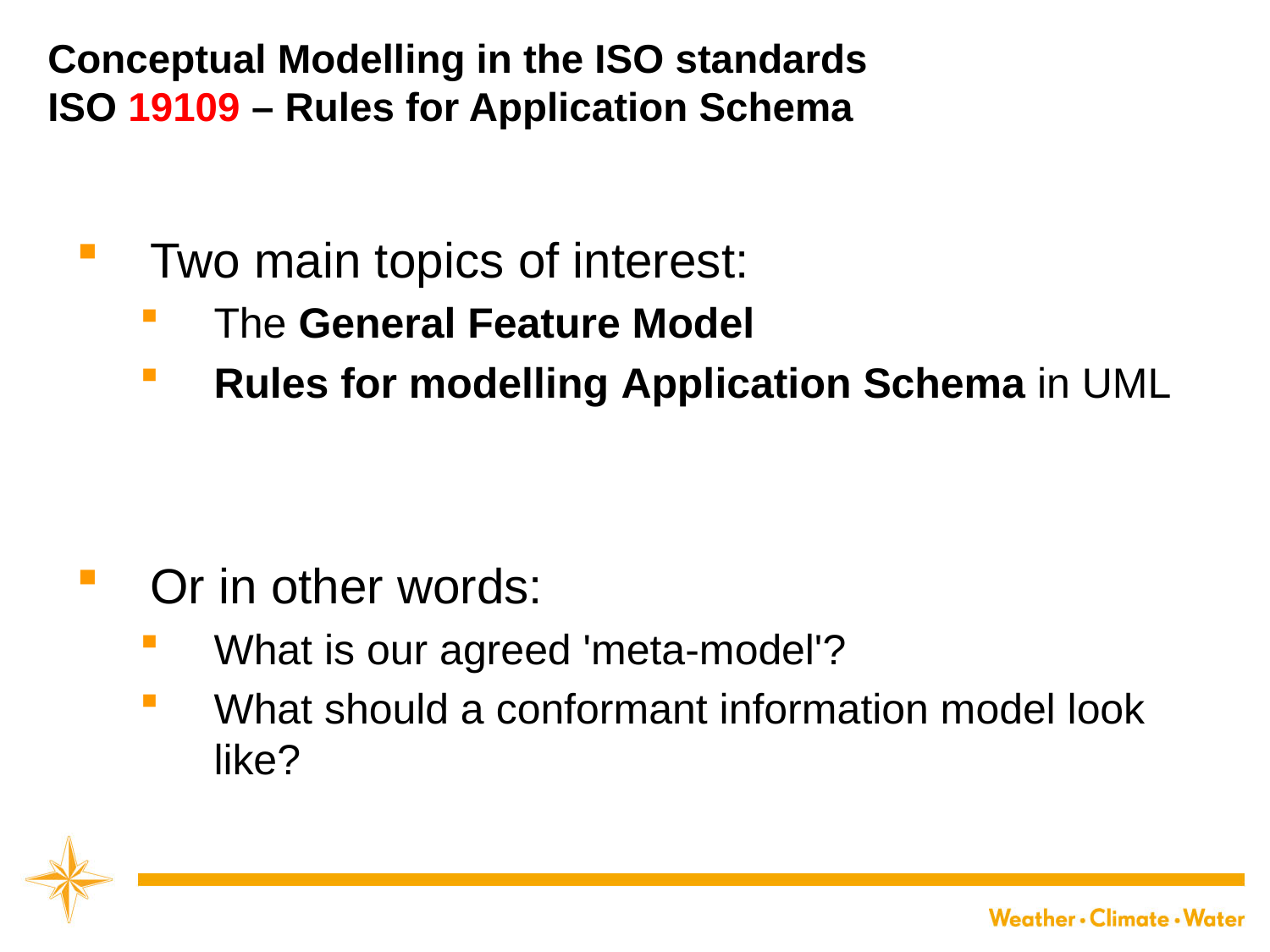

# Conceptual Modelling in the ISO standards ISO 19109 – Rules for Application Schema
Two main topics of interest:
The General Feature Model
Rules for modelling Application Schema in UML

Or in other words:
What is our agreed 'meta-model'?
What should a conformant information model look like?